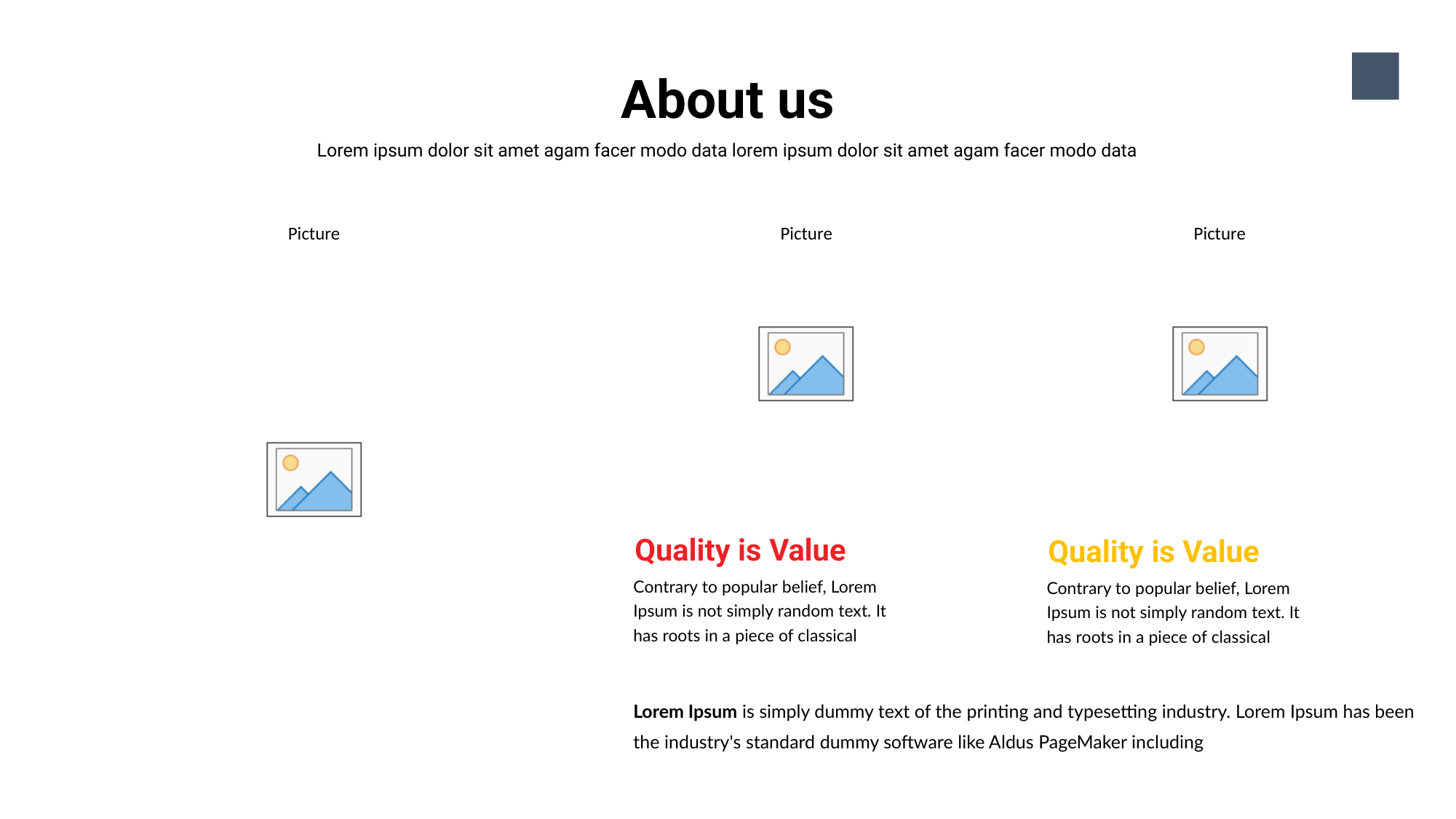

3
About us
Lorem ipsum dolor sit amet agam facer modo data lorem ipsum dolor sit amet agam facer modo data

Quality is Value
Quality is Value
Contrary to popular belief, Lorem Ipsum is not simply random text. It has roots in a piece of classical
Contrary to popular belief, Lorem Ipsum is not simply random text. It has roots in a piece of classical
Lorem Ipsum is simply dummy text of the printing and typesetting industry. Lorem Ipsum has been the industry's standard dummy software like Aldus PageMaker including